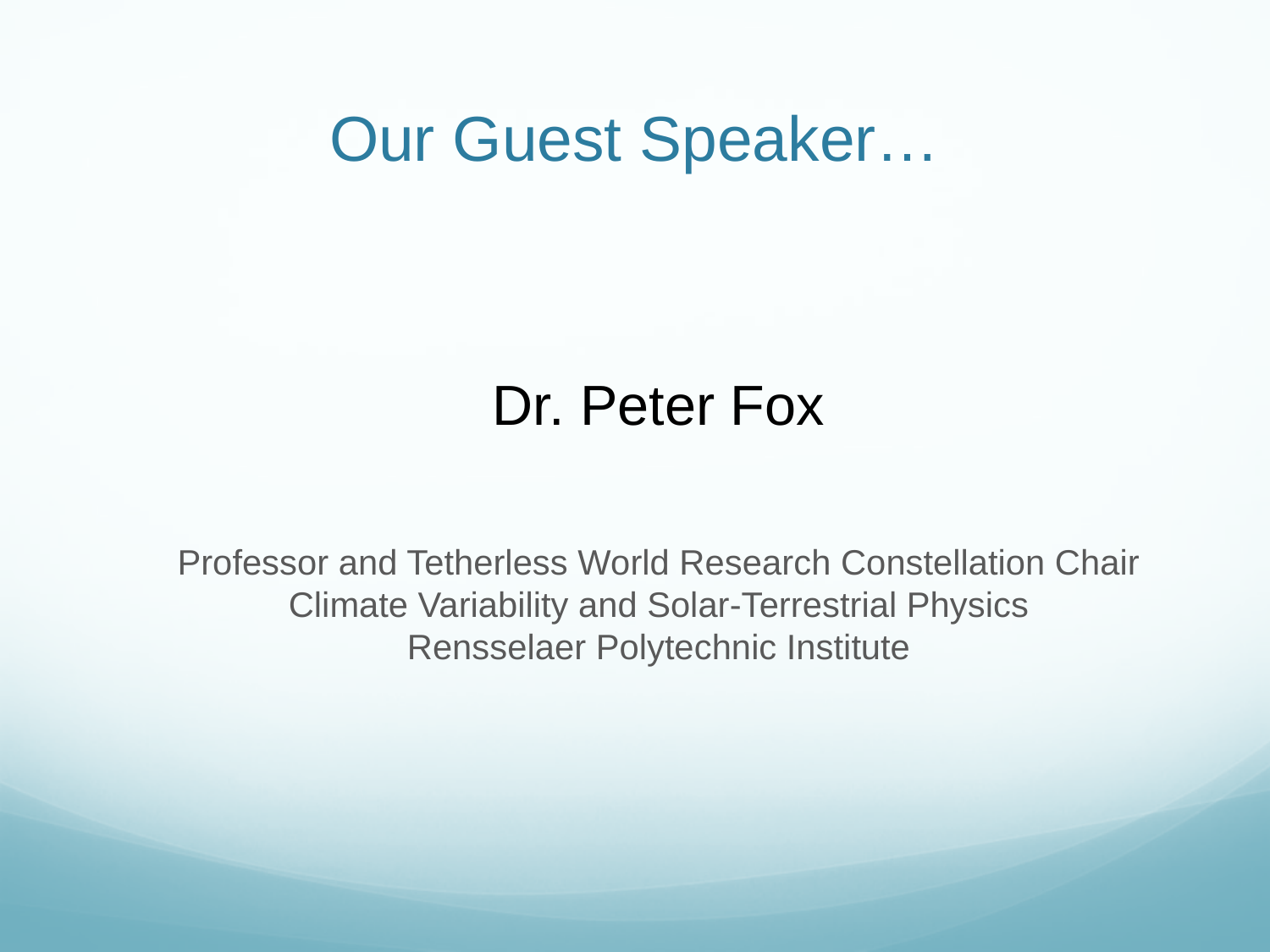

# Our Guest Speaker…

Dr. Peter Fox
Professor and Tetherless World Research Constellation Chair
Climate Variability and Solar-Terrestrial Physics
Rensselaer Polytechnic Institute